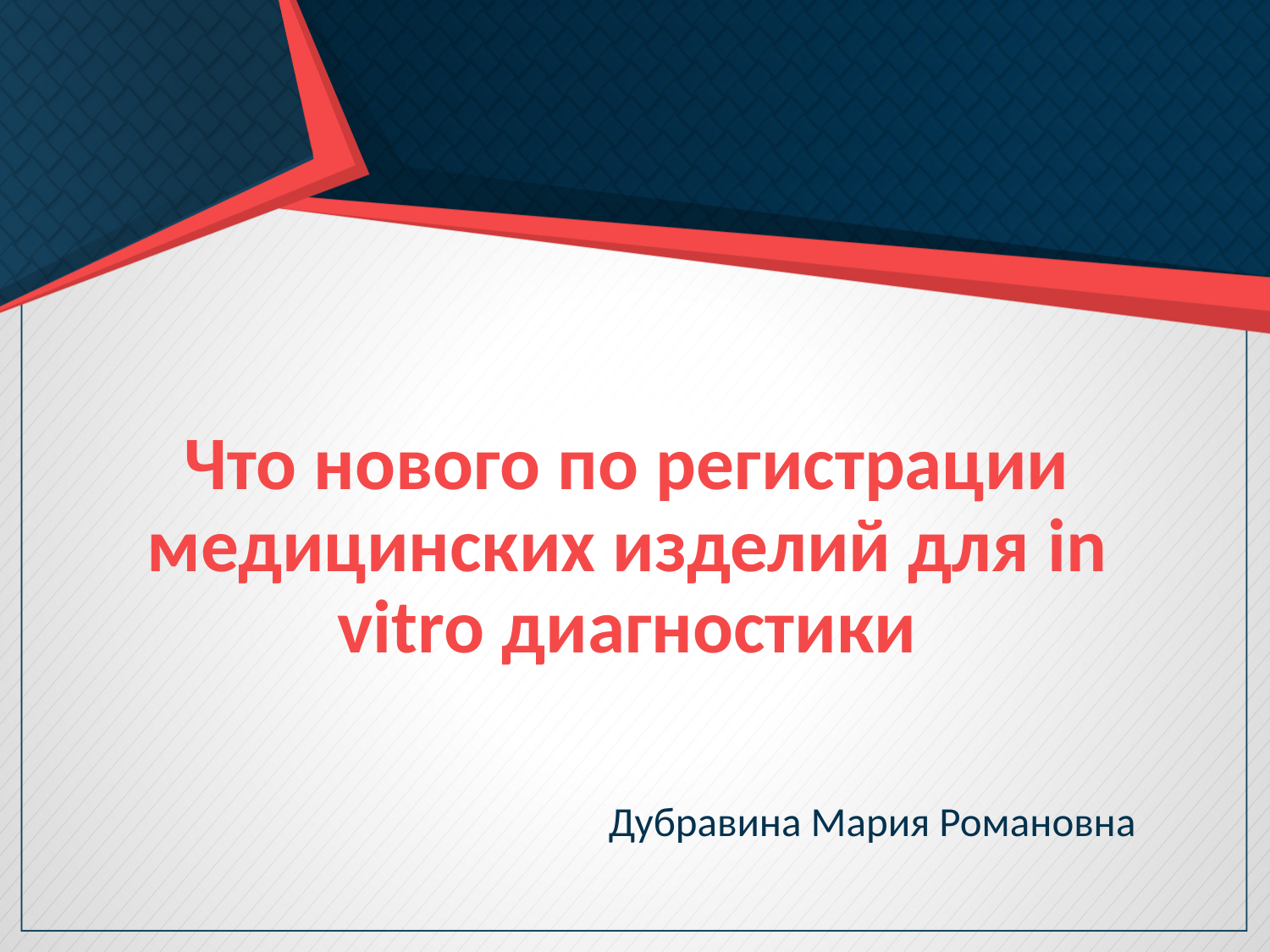

# Что нового по регистрации медицинских изделий для in vitro диагностики
Дубравина Мария Романовна